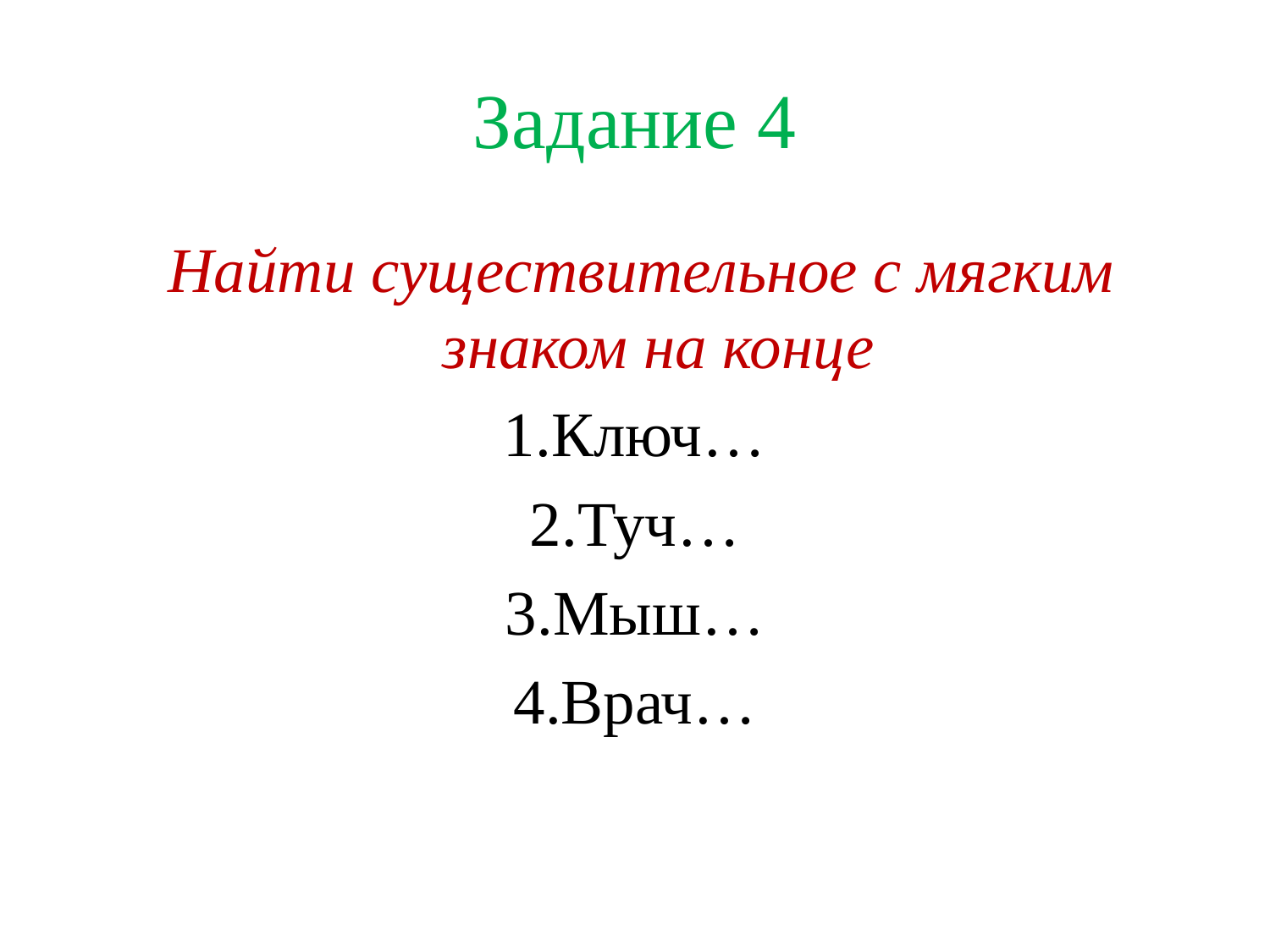

# Задание 4
 Найти существительное с мягким знаком на конце
1.Ключ…
2.Туч…
3.Мыш…
4.Врач…